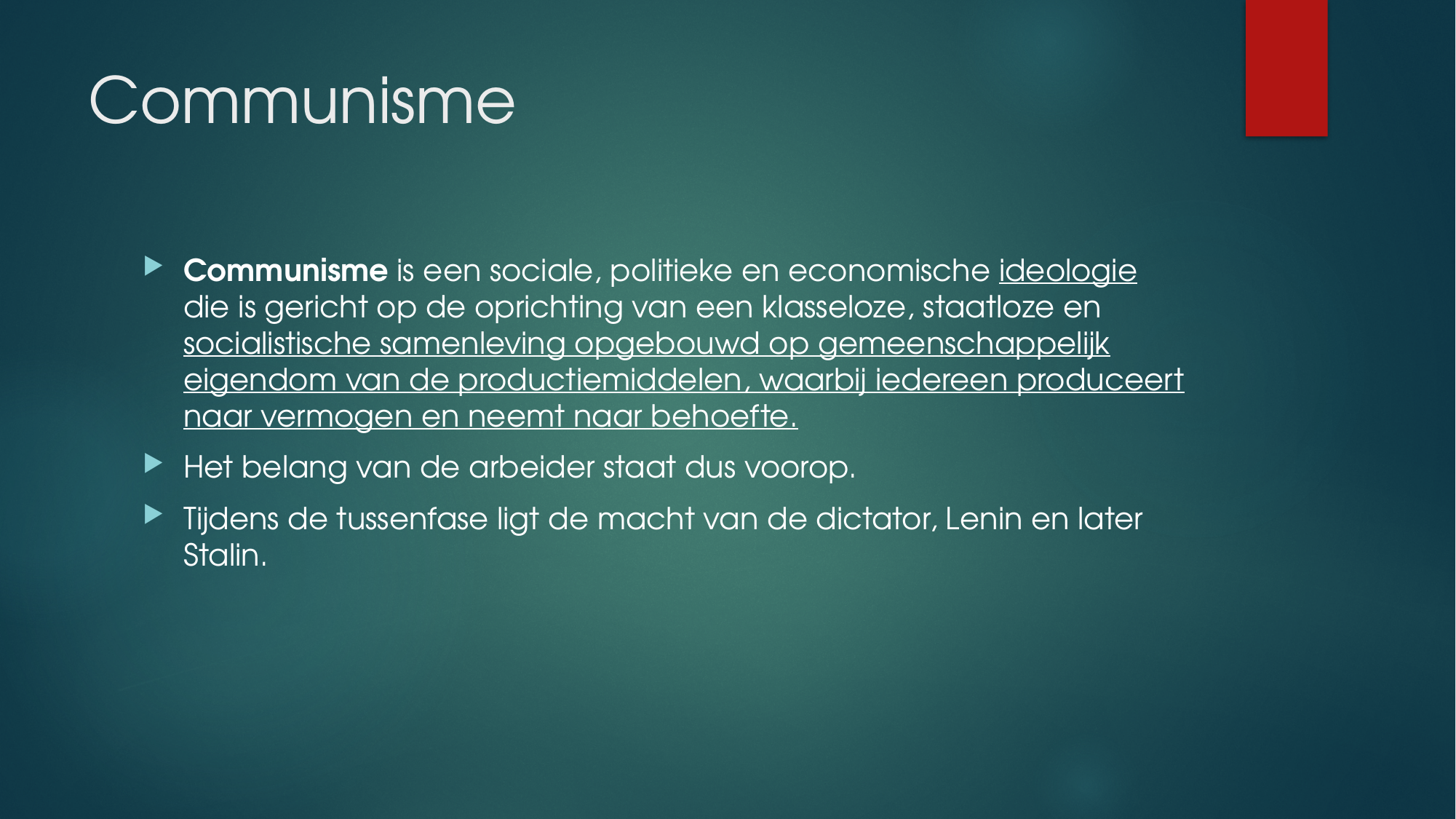

# Communisme
Communisme is een sociale, politieke en economische ideologie die is gericht op de oprichting van een klasseloze, staatloze en socialistische samenleving opgebouwd op gemeenschappelijk eigendom van de productiemiddelen, waarbij iedereen produceert naar vermogen en neemt naar behoefte.
Het belang van de arbeider staat dus voorop.
Tijdens de tussenfase ligt de macht van de dictator, Lenin en later Stalin.